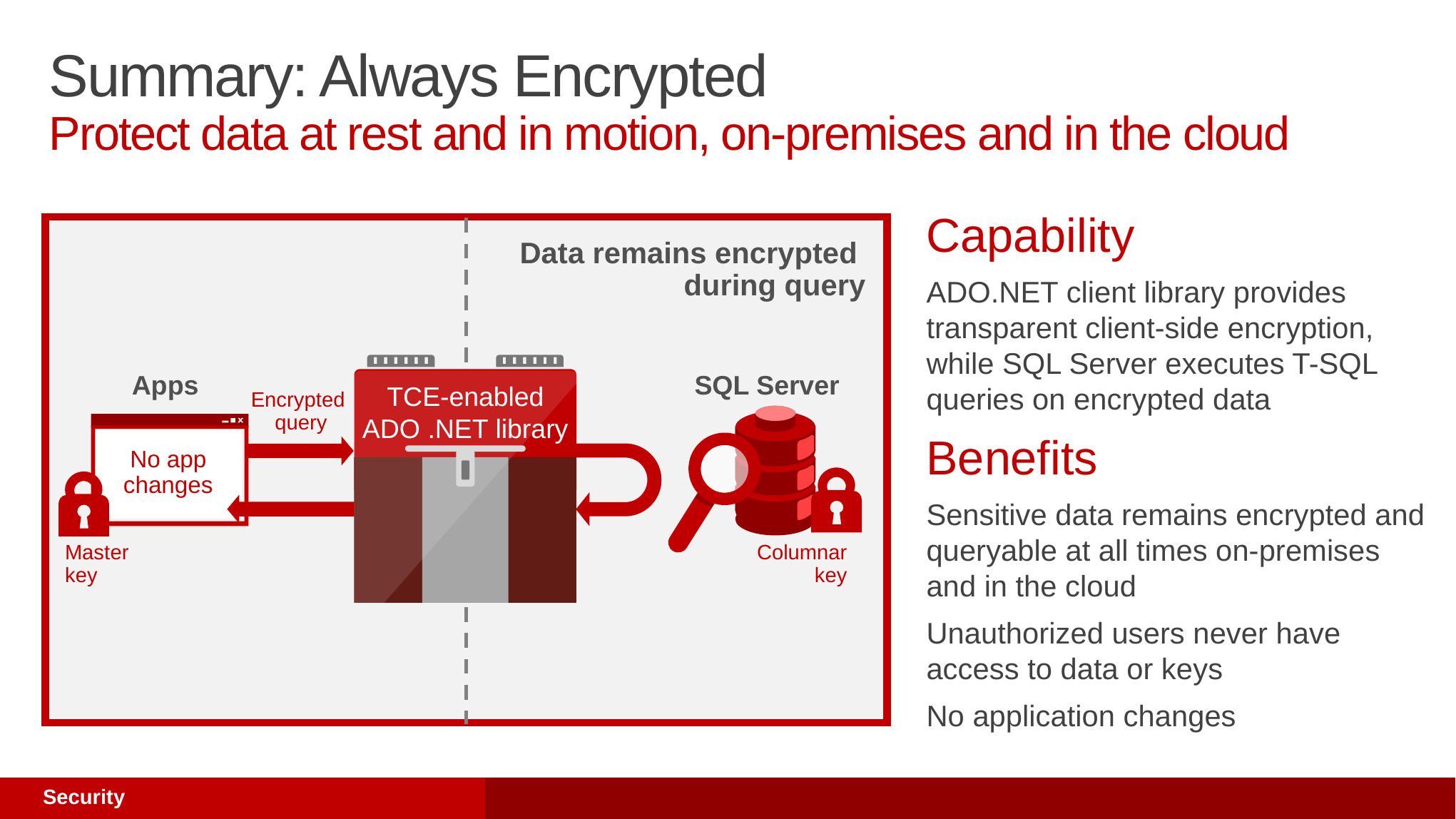

# Summary: Always Encrypted Protect data at rest and in motion, on-premises and in the cloud
Capability
ADO.NET client library provides transparent client-side encryption, while SQL Server executes T-SQL queries on encrypted data
Benefits
Sensitive data remains encrypted and queryable at all times on-premises and in the cloud
Unauthorized users never have access to data or keys
No application changes
Data remains encrypted
during query

TCE-enabled
ADO .NET library

Apps
SQL Server
Encrypted
query

No app changes

Master
key
Columnar
key
Security